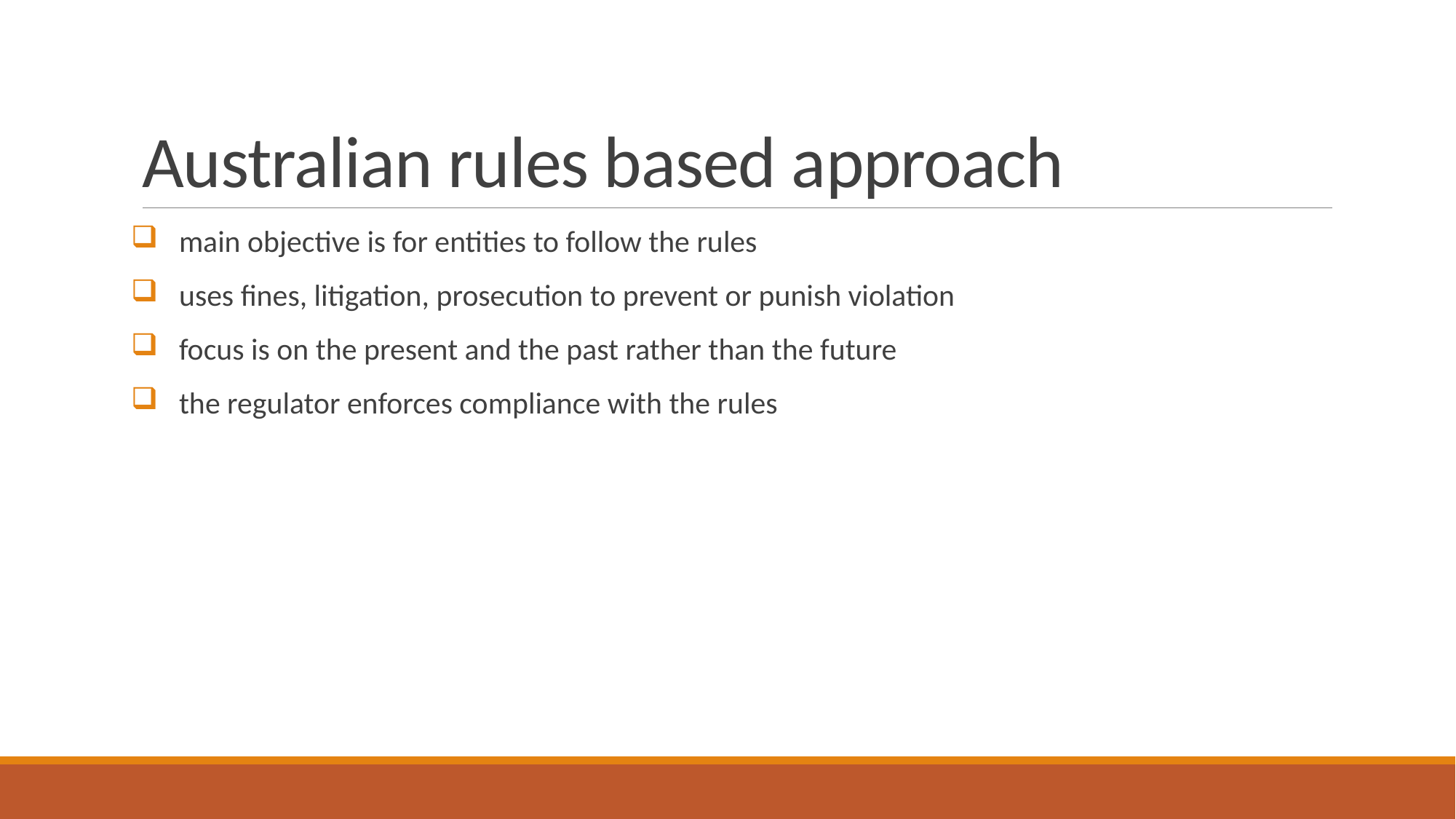

# Australian rules based approach
   main objective is for entities to follow the rules
   uses fines, litigation, prosecution to prevent or punish violation
   focus is on the present and the past rather than the future
   the regulator enforces compliance with the rules